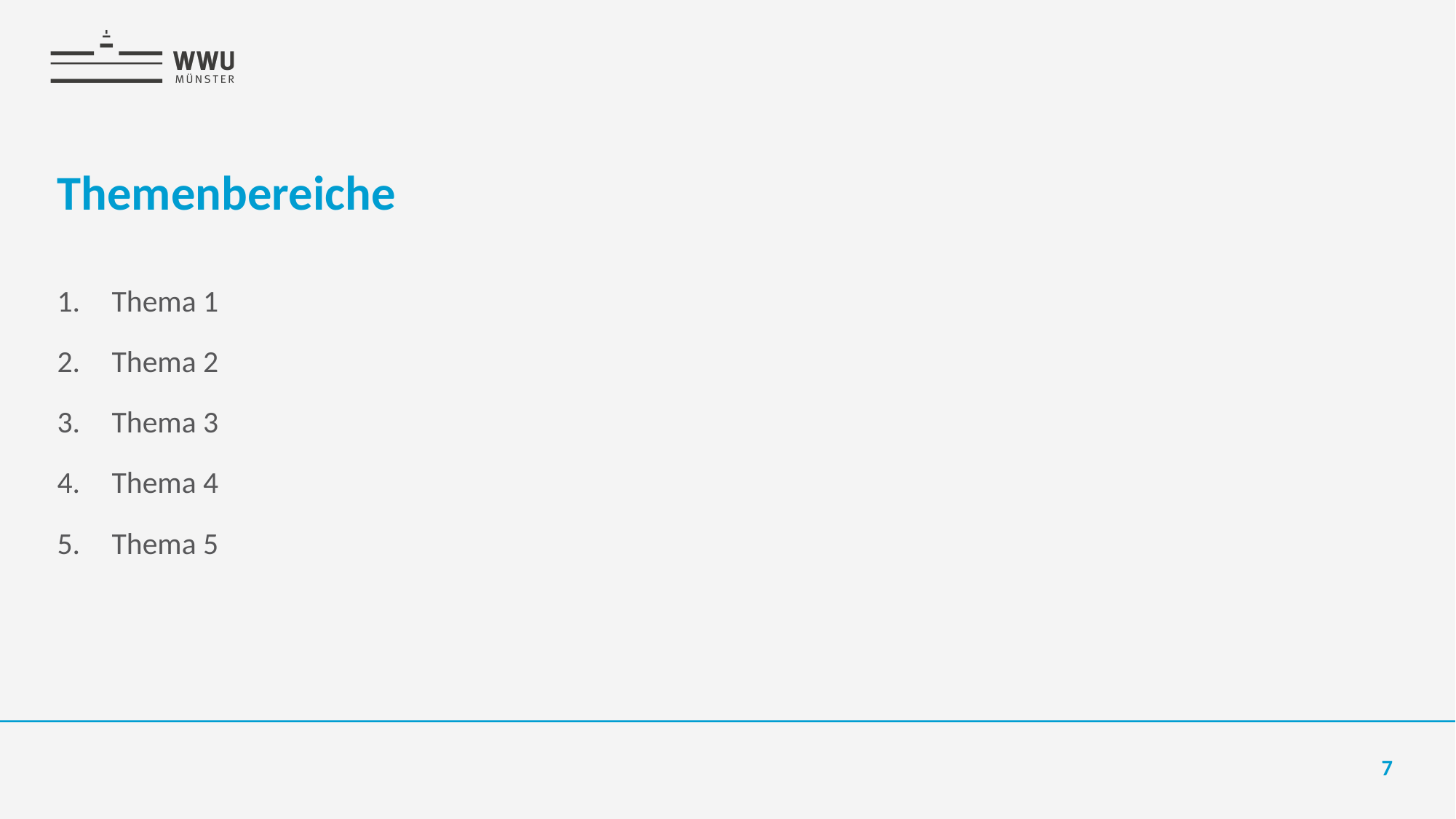

# Themenbereiche
Thema 1
Thema 2
Thema 3
Thema 4
Thema 5

7